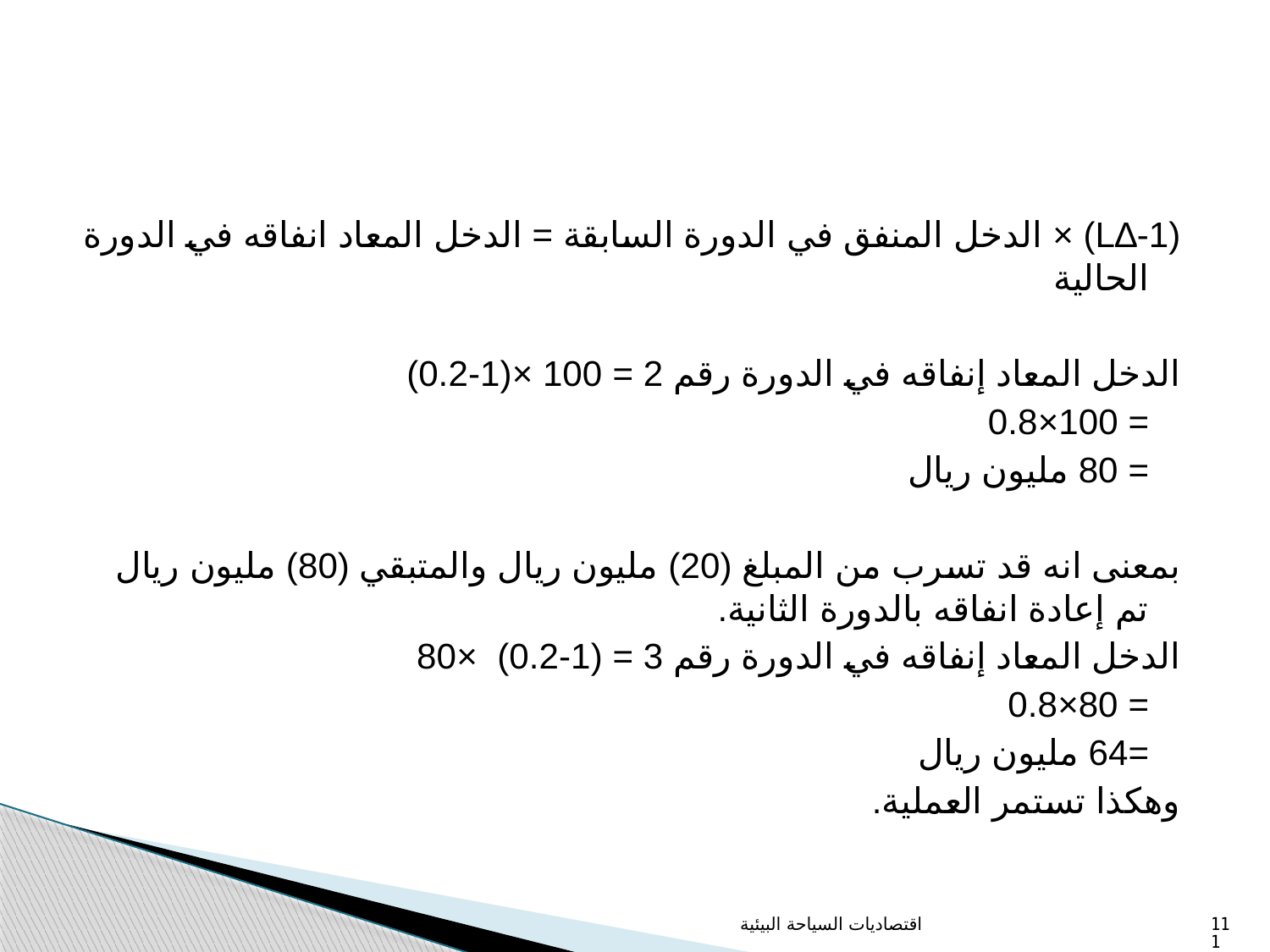

#
(1-∆L) × الدخل المنفق في الدورة السابقة = الدخل المعاد انفاقه في الدورة الحالية

الدخل المعاد إنفاقه في الدورة رقم 2 = 100 ×(1-0.2)
				= 100×0.8
				= 80 مليون ريال

بمعنى انه قد تسرب من المبلغ (20) مليون ريال والمتبقي (80) مليون ريال تم إعادة انفاقه بالدورة الثانية.
الدخل المعاد إنفاقه في الدورة رقم 3 = (1-0.2)  ×80
				= 80×0.8
				=64 مليون ريال
وهكذا تستمر العملية.
اقتصاديات السياحة البيئية
111